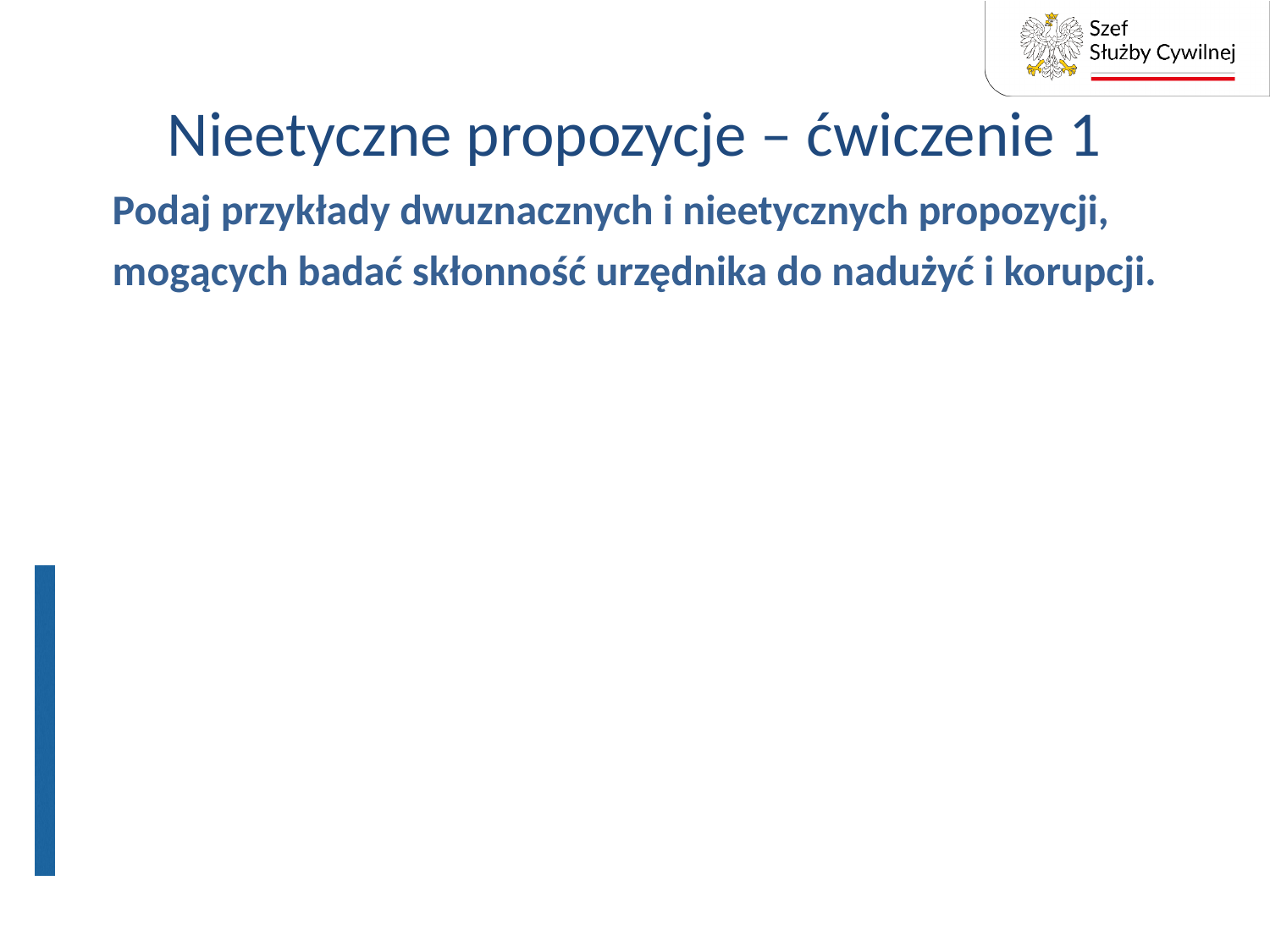

# Nieetyczne propozycje – ćwiczenie 1
Podaj przykłady dwuznacznych i nieetycznych propozycji,
mogących badać skłonność urzędnika do nadużyć i korupcji.